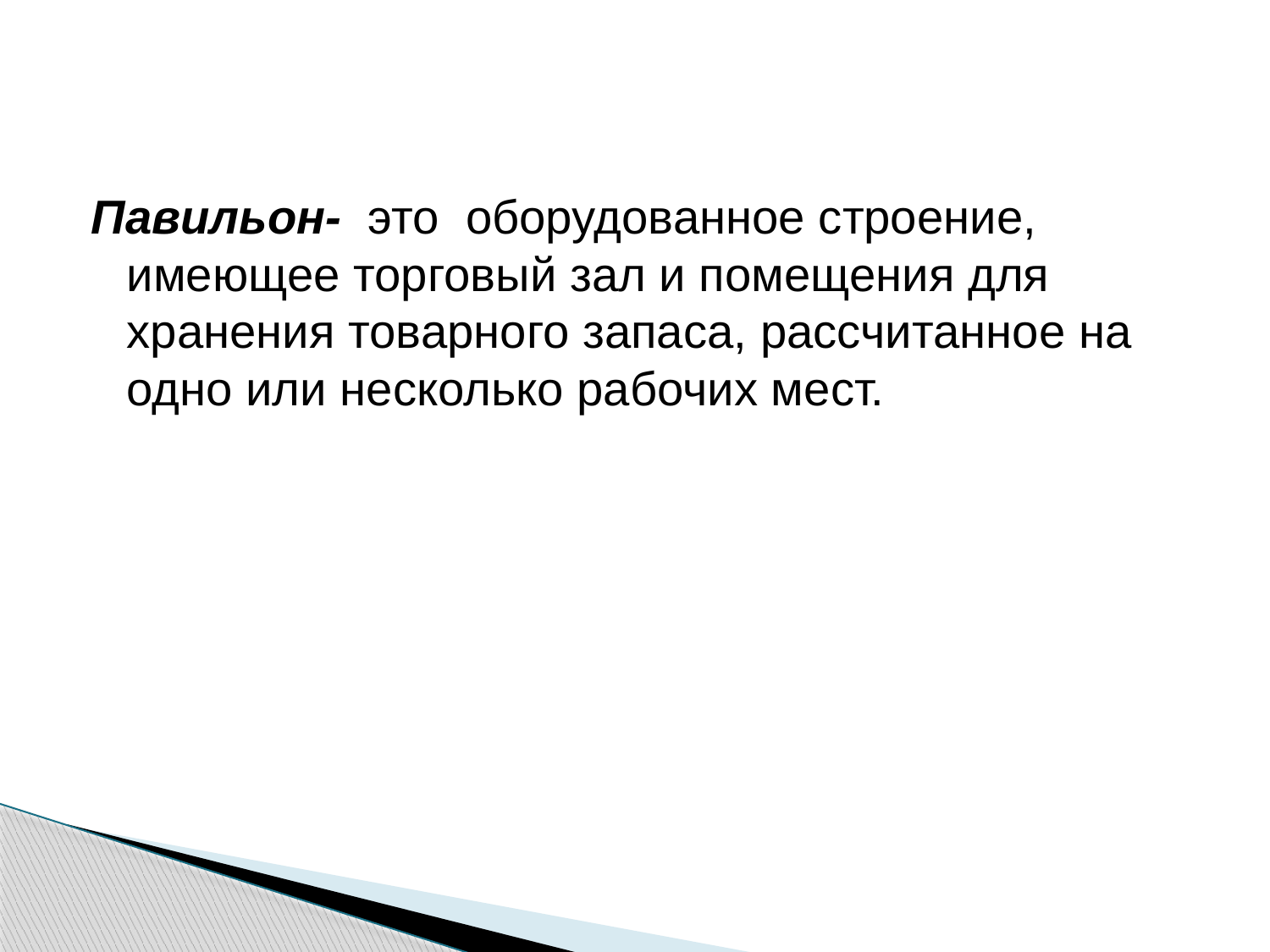

Павильон-  это  оборудованное строение, имеющее торговый зал и помещения для хранения товарного запаса, рассчитанное на одно или несколько рабочих мест.